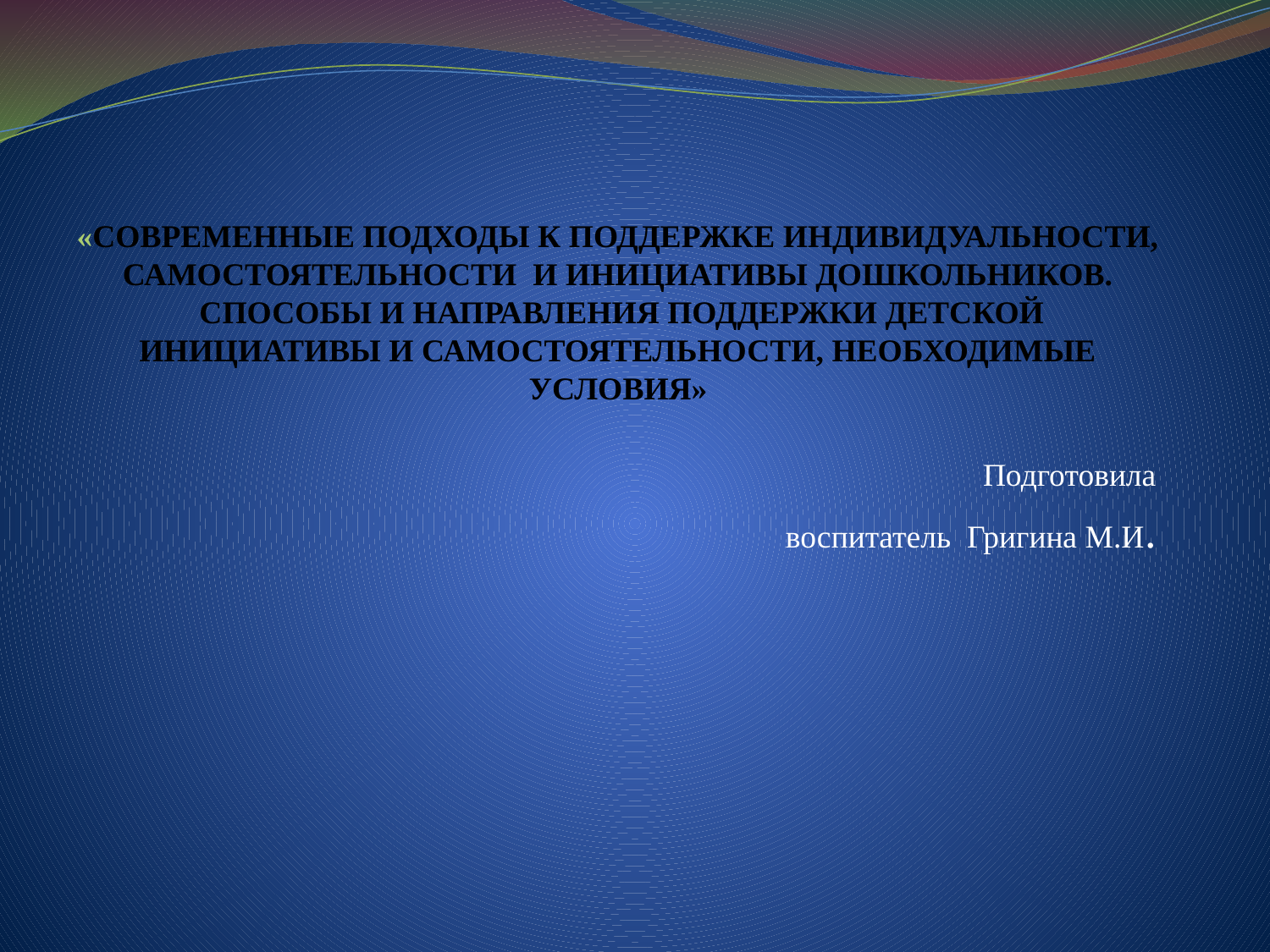

# «СОВРЕМЕННЫЕ ПОДХОДЫ К ПОДДЕРЖКЕ ИНДИВИДУАЛЬНОСТИ, САМОСТОЯТЕЛЬНОСТИ  И ИНИЦИАТИВЫ ДОШКОЛЬНИКОВ. СПОСОБЫ И НАПРАВЛЕНИЯ ПОДДЕРЖКИ ДЕТСКОЙ ИНИЦИАТИВЫ И САМОСТОЯТЕЛЬНОСТИ, НЕОБХОДИМЫЕ УСЛОВИЯ»
Подготовила
воспитатель  Григина М.И.